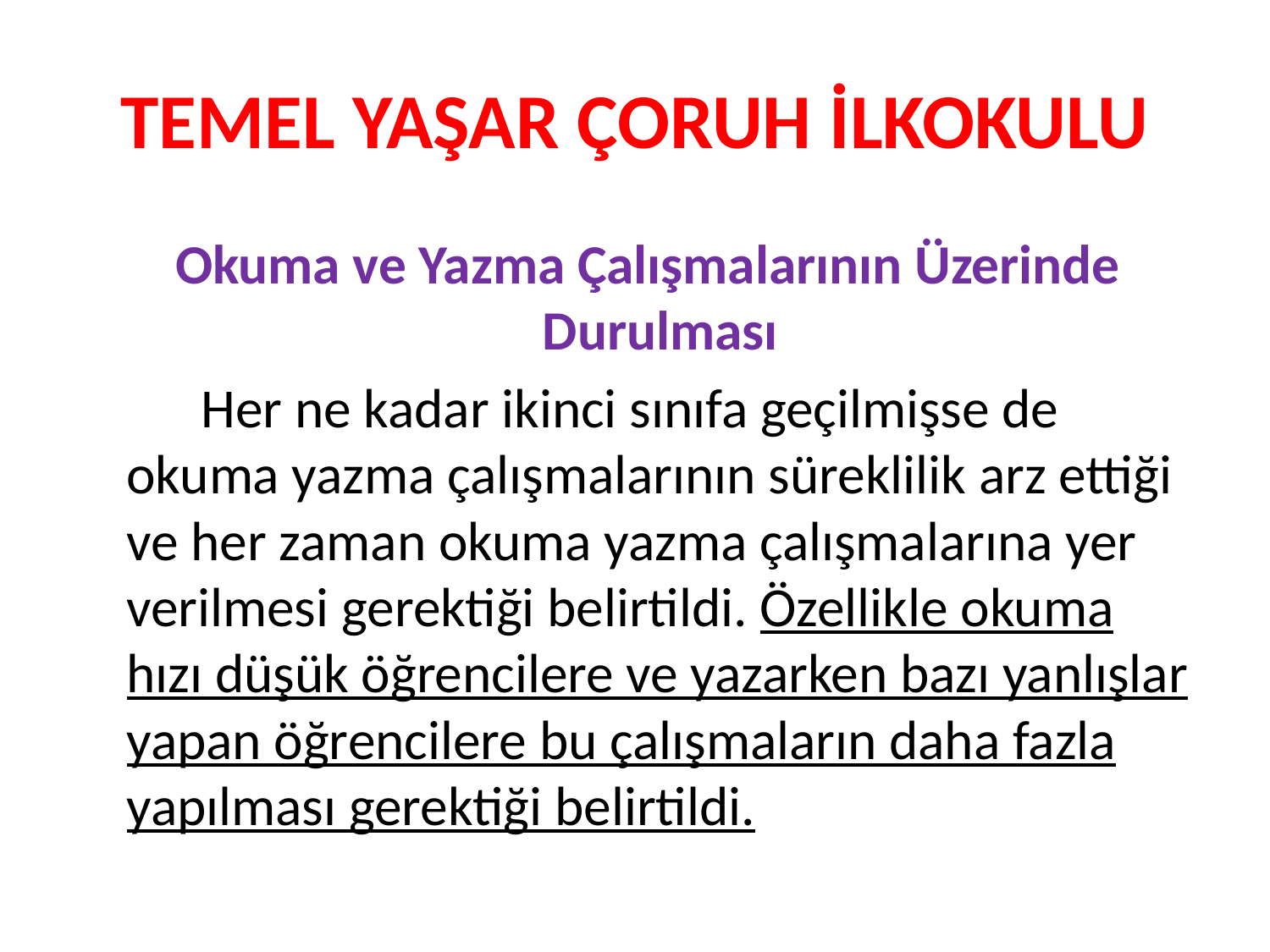

# TEMEL YAŞAR ÇORUH İLKOKULU
  Okuma ve Yazma Çalışmalarının Üzerinde Durulması
          Her ne kadar ikinci sınıfa geçilmişse de okuma yazma çalışmalarının süreklilik arz ettiği ve her zaman okuma yazma çalışmalarına yer verilmesi gerektiği belirtildi. Özellikle okuma hızı düşük öğrencilere ve yazarken bazı yanlışlar yapan öğrencilere bu çalışmaların daha fazla yapılması gerektiği belirtildi.